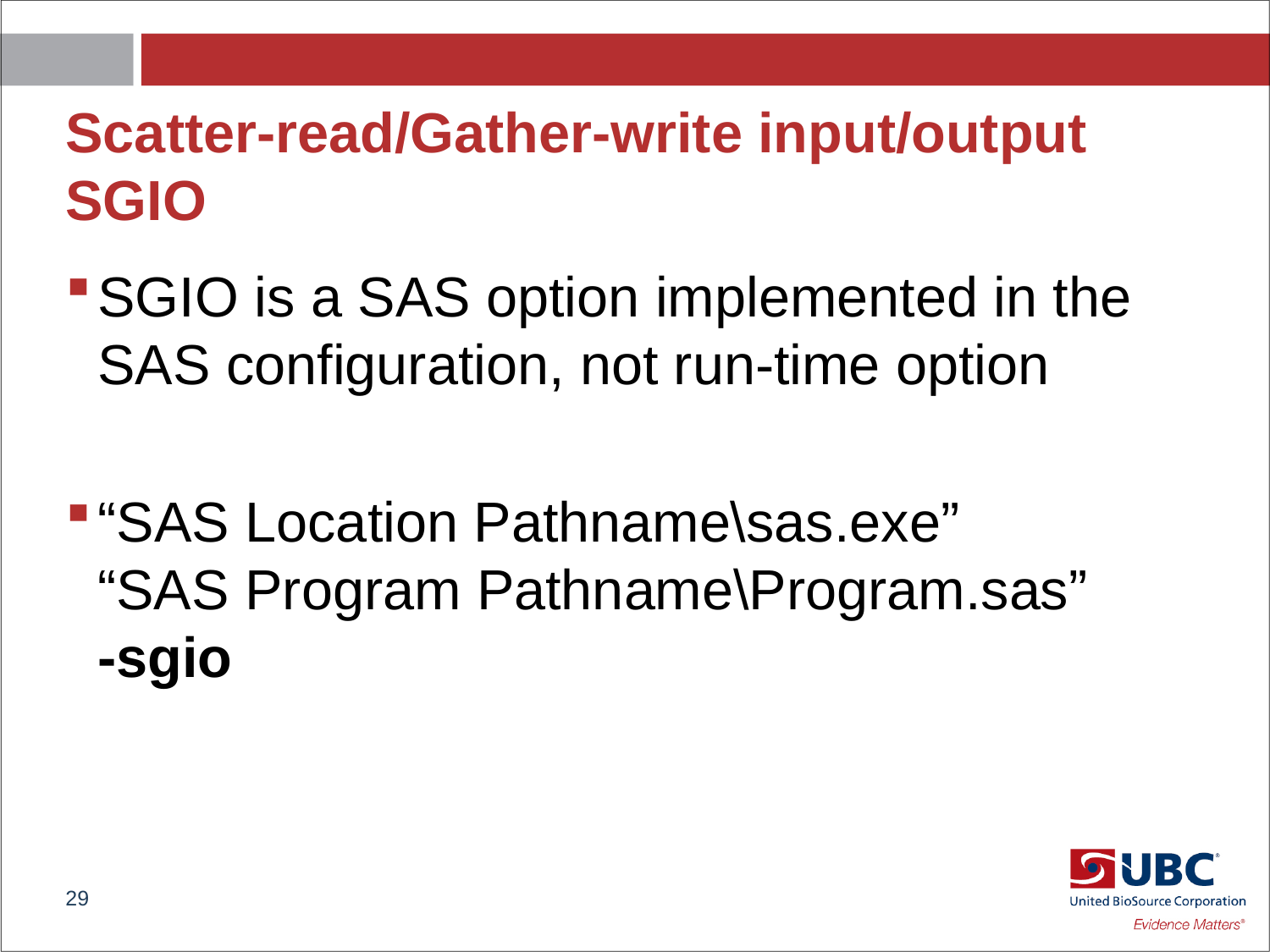

# Scatter-read/Gather-write input/output SGIO
SGIO is a SAS option implemented in the SAS configuration, not run-time option

“SAS Location Pathname\sas.exe”        “SAS Program Pathname\Program.sas”      -sgio
29